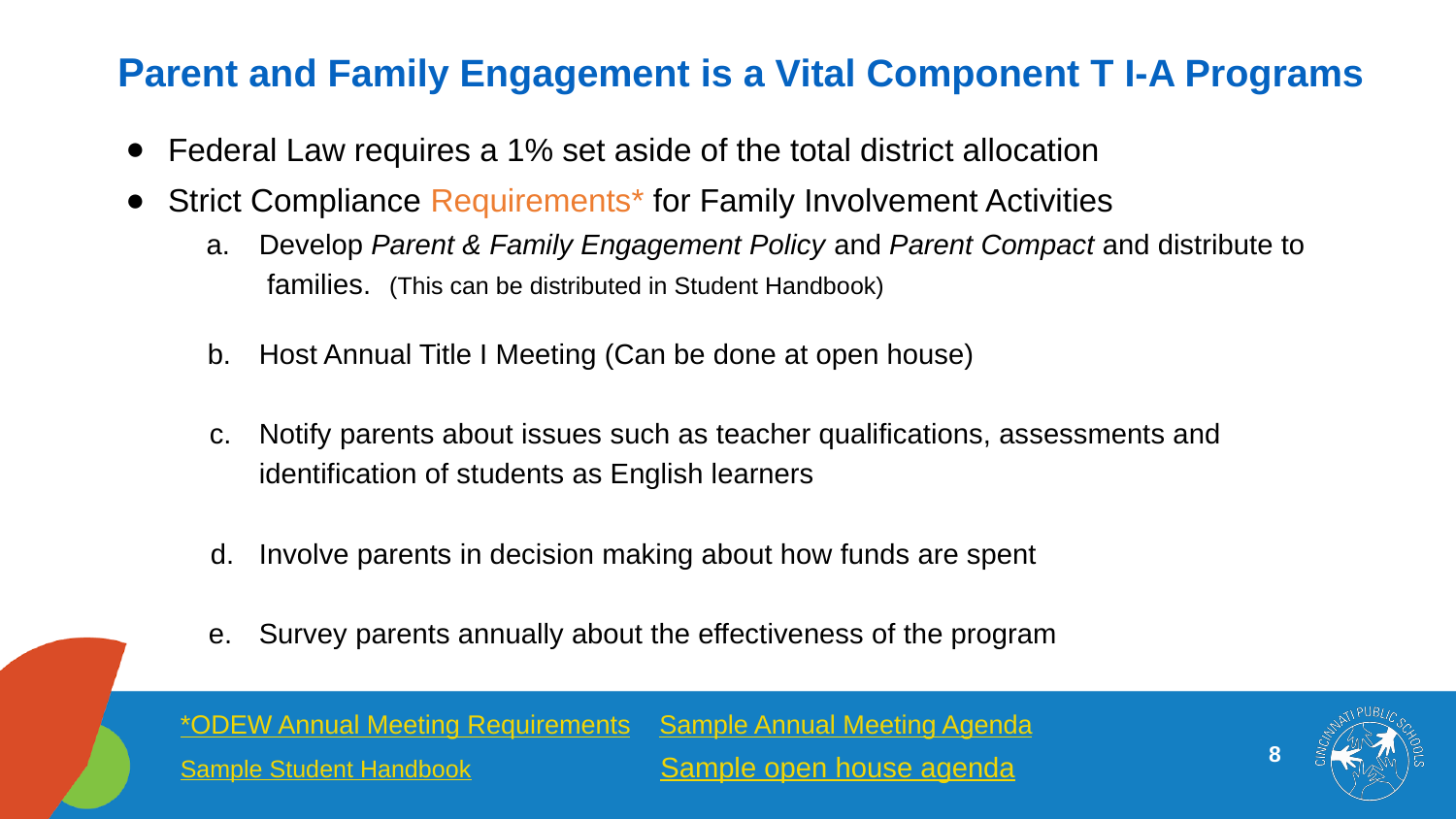

Parent and Family Engagement is a Vital Component T I-A Programs
Federal Law requires a 1% set aside of the total district allocation
Strict Compliance Requirements* for Family Involvement Activities
Develop Parent & Family Engagement Policy and Parent Compact and distribute to
 families.   (This can be distributed in Student Handbook)
Host Annual Title I Meeting (Can be done at open house)

Notify parents about issues such as teacher qualifications, assessments and
identification of students as English learners

Involve parents in decision making about how funds are spent

Survey parents annually about the effectiveness of the program

*ODEW Annual Meeting Requirements    Sample Annual Meeting Agenda
Sample Student Handbook                     Sample open house agenda